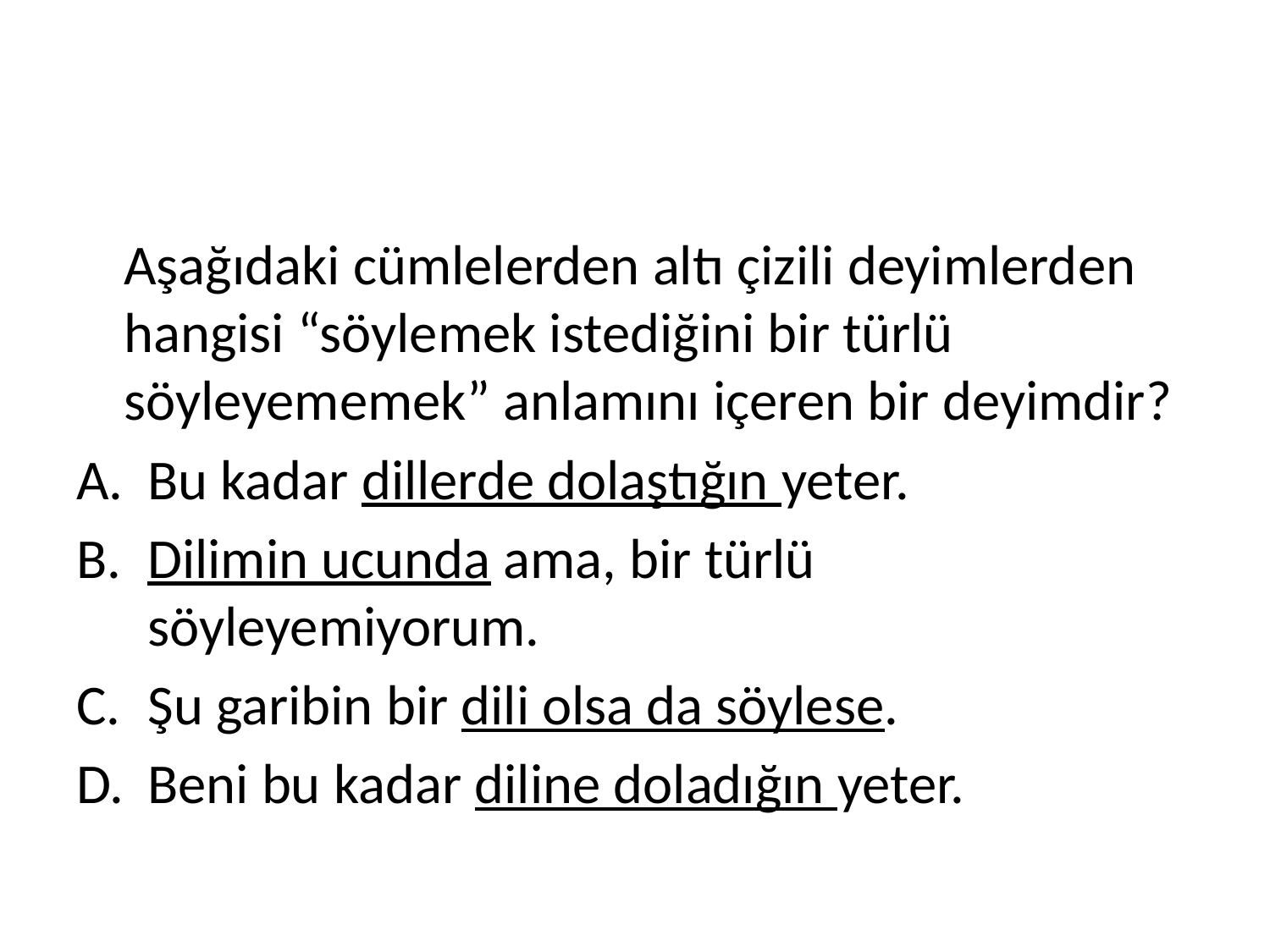

#
	Aşağıdaki cümlelerden altı çizili deyimlerden hangisi “söylemek istediğini bir türlü söyleyememek” anlamını içeren bir deyimdir?
Bu kadar dillerde dolaştığın yeter.
Dilimin ucunda ama, bir türlü söyleyemiyorum.
Şu garibin bir dili olsa da söylese.
Beni bu kadar diline doladığın yeter.